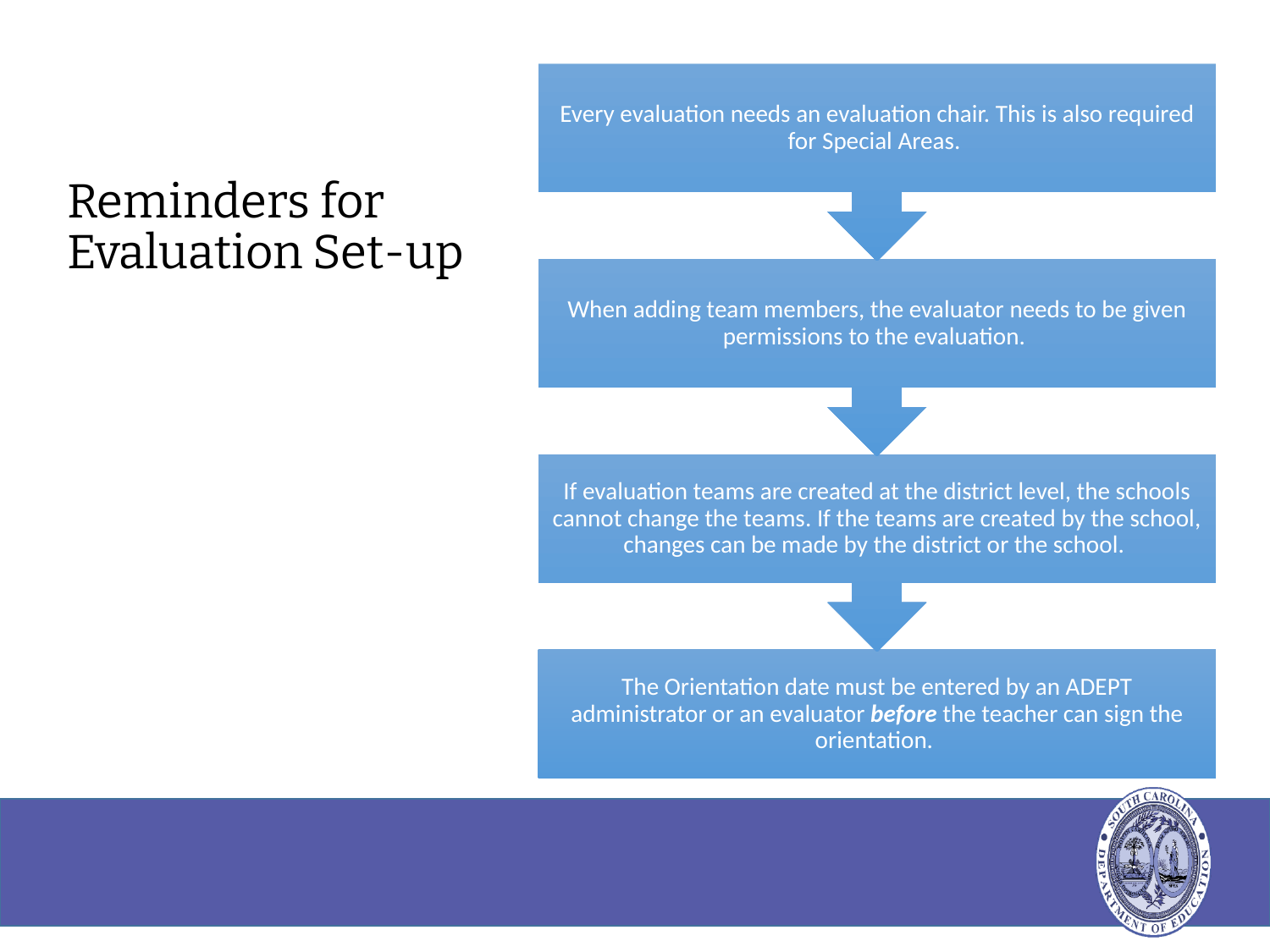

# Reminders for Evaluation Set-up
The Orientation date must be entered by an ADEPT administrator or an evaluator before the teacher can sign the orientation.
If evaluation teams are created at the district level, the schools cannot change the teams. If the teams are created by the school, changes can be made by the district or the school.
When adding team members, the evaluator needs to be given permissions to the evaluation.
Every evaluation needs an evaluation chair. This is also required for Special Areas.